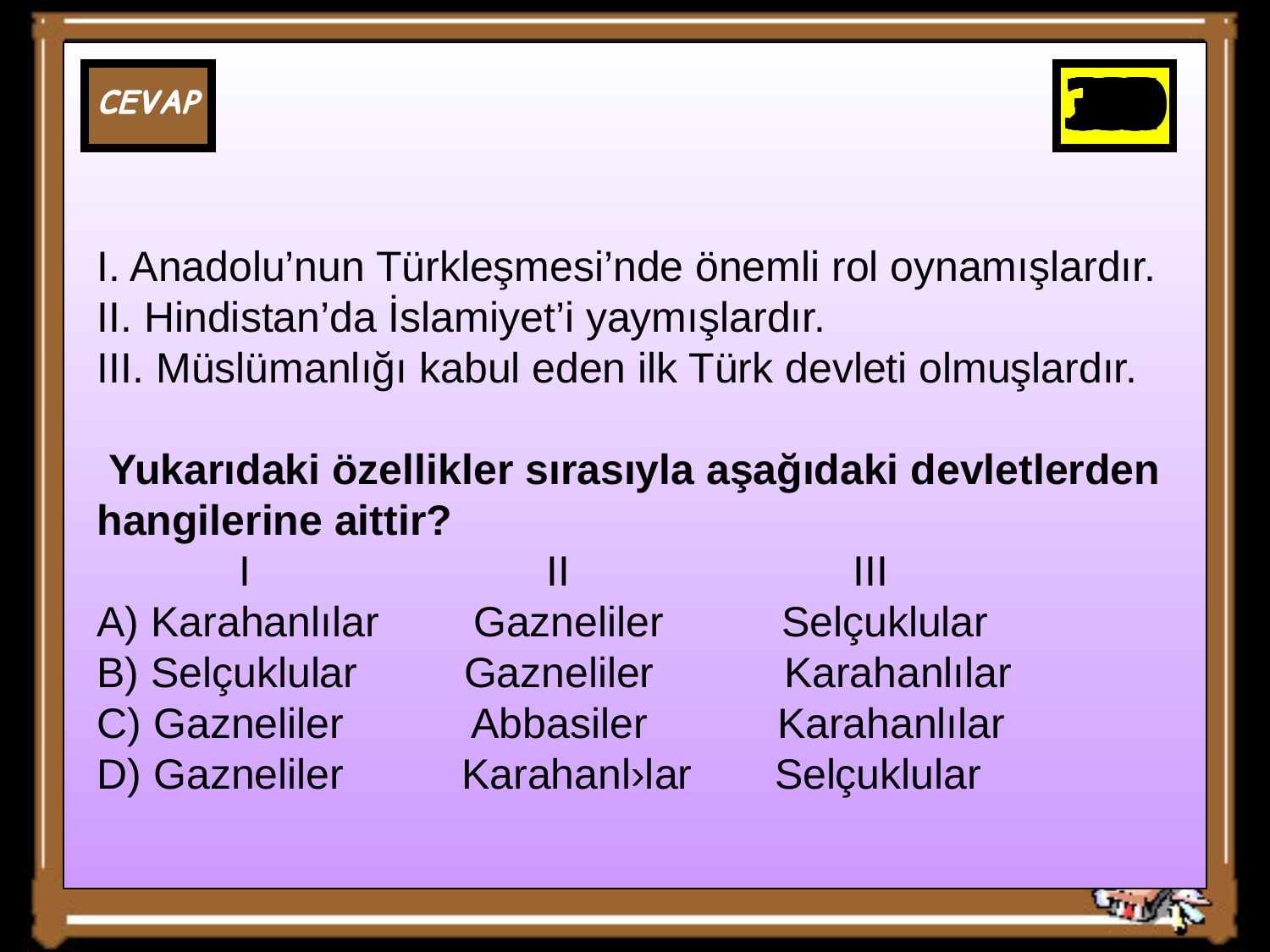

34
35
36
38
25
31
32
33
37
39
0
30
29
28
27
26
24
23
22
21
20
19
18
17
16
15
14
13
12
11
10
9
8
7
6
5
4
3
2
1
40

CEVAP
I. Anadolu’nun Türkleşmesi’nde önemli rol oynamışlardır. II. Hindistan’da İslamiyet’i yaymışlardır.
III. Müslümanlığı kabul eden ilk Türk devleti olmuşlardır.

 Yukarıdaki özellikler sırasıyla aşağıdaki devletlerden hangilerine aittir?
            I                         II                        III
A) Karahanlılar        Gazneliler          Selçuklular
B) Selçuklular         Gazneliler           Karahanlılar
C) Gazneliler           Abbasiler           Karahanlılar
D) Gazneliler          Karahanl›lar       Selçuklular